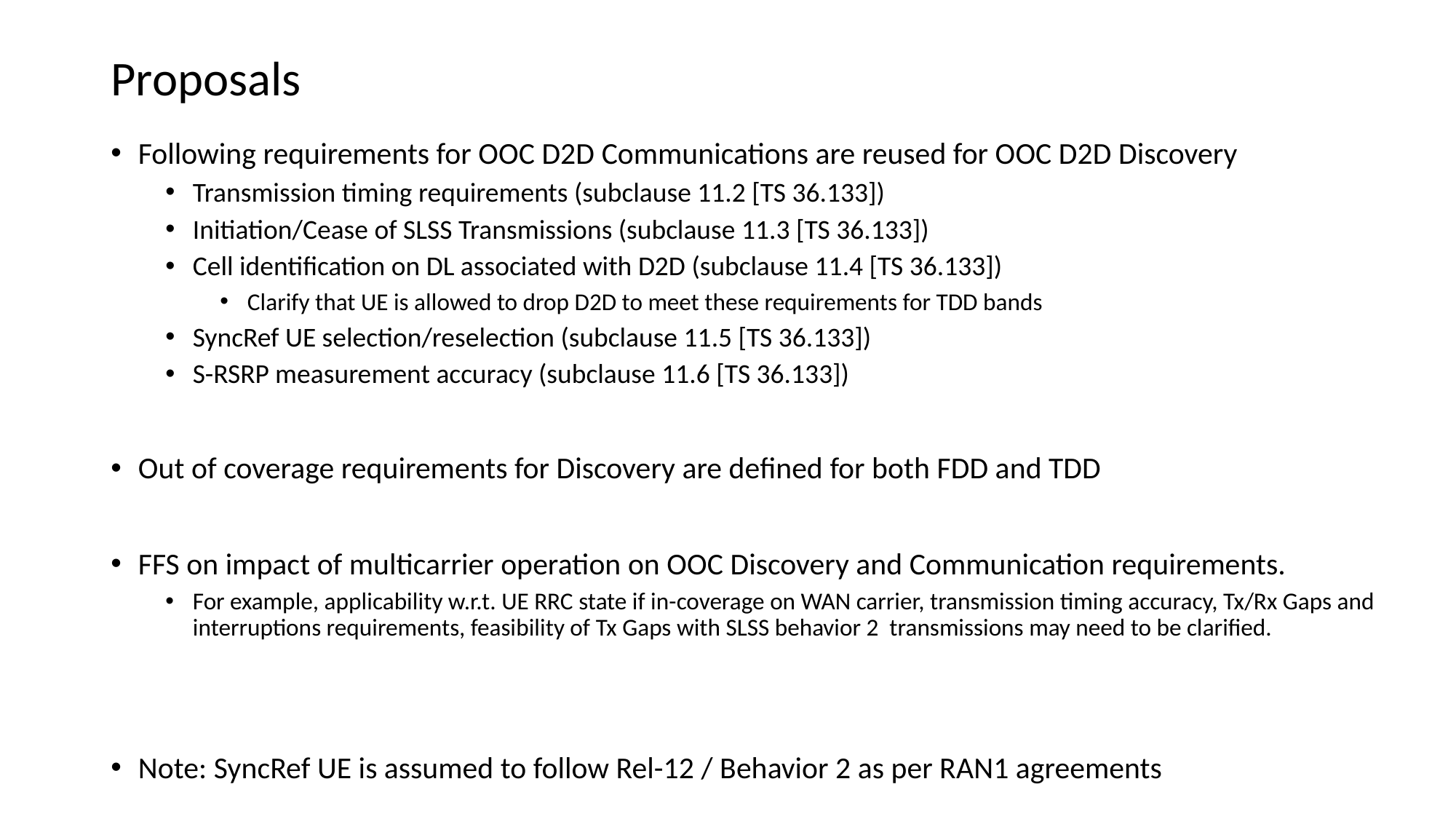

# Proposals
Following requirements for OOC D2D Communications are reused for OOC D2D Discovery
Transmission timing requirements (subclause 11.2 [TS 36.133])
Initiation/Cease of SLSS Transmissions (subclause 11.3 [TS 36.133])
Cell identification on DL associated with D2D (subclause 11.4 [TS 36.133])
Clarify that UE is allowed to drop D2D to meet these requirements for TDD bands
SyncRef UE selection/reselection (subclause 11.5 [TS 36.133])
S-RSRP measurement accuracy (subclause 11.6 [TS 36.133])

Out of coverage requirements for Discovery are defined for both FDD and TDD

FFS on impact of multicarrier operation on OOC Discovery and Communication requirements.
For example, applicability w.r.t. UE RRC state if in-coverage on WAN carrier, transmission timing accuracy, Tx/Rx Gaps and interruptions requirements, feasibility of Tx Gaps with SLSS behavior 2  transmissions may need to be clarified.

Note: SyncRef UE is assumed to follow Rel-12 / Behavior 2 as per RAN1 agreements